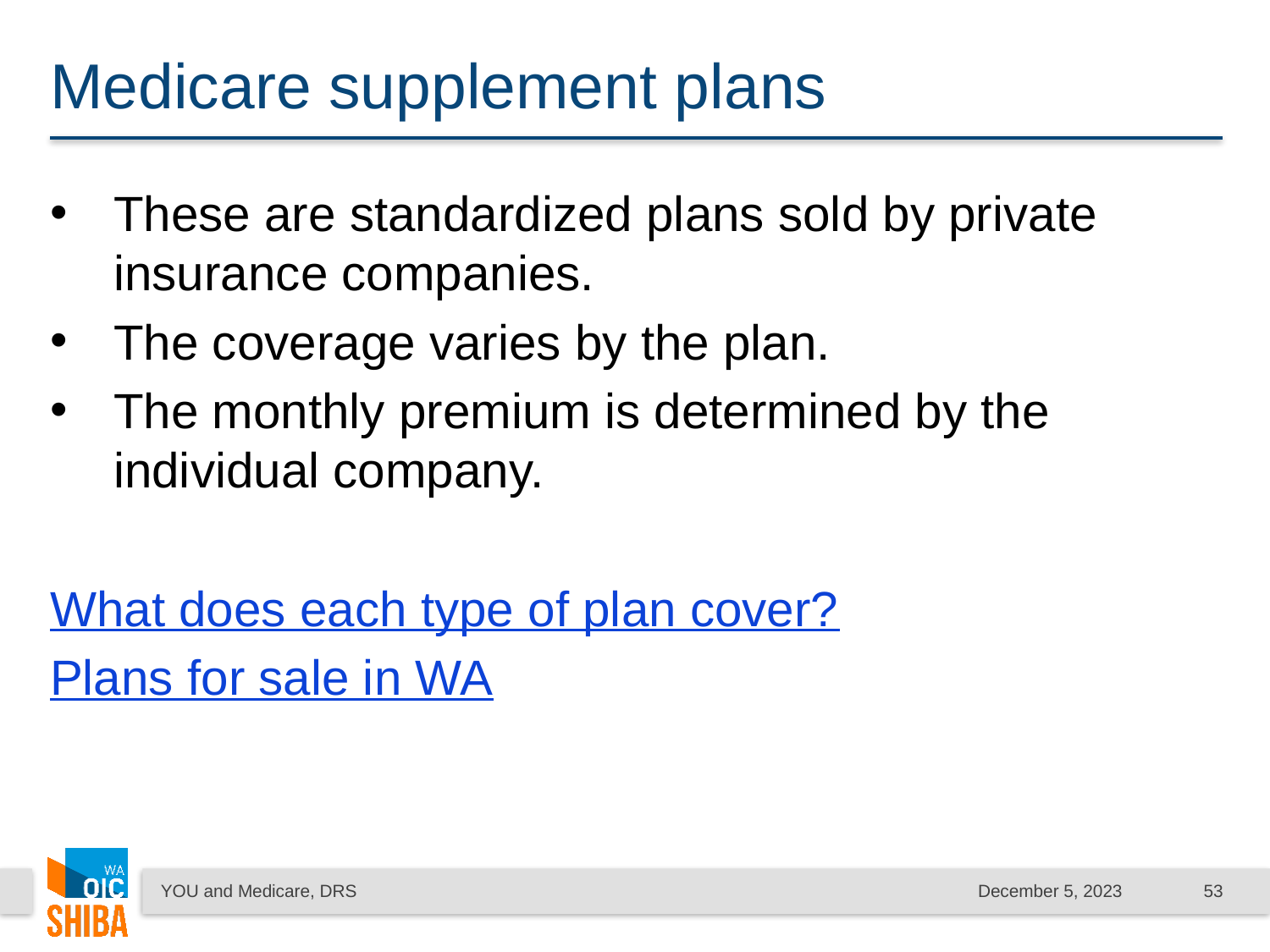

# Medicare supplement plans
These are standardized plans sold by private insurance companies.
The coverage varies by the plan.
The monthly premium is determined by the individual company.

What does each type of plan cover?
Plans for sale in WA

YOU and Medicare, DRS
December 5, 2023
53